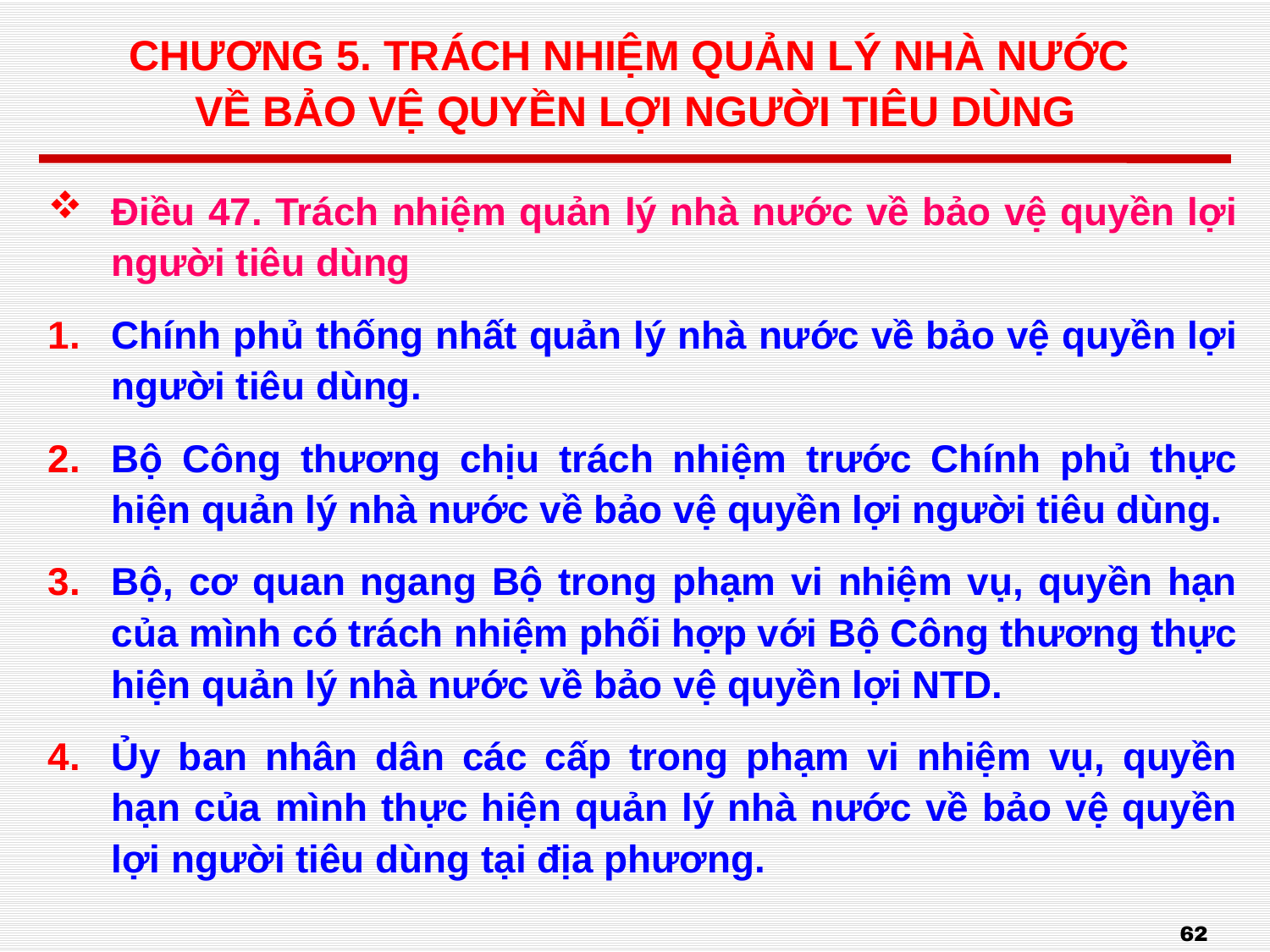

# CHƯƠNG 5. TRÁCH NHIỆM QUẢN LÝ NHÀ NƯỚC VỀ BẢO VỆ QUYỀN LỢI NGƯỜI TIÊU DÙNG
Điều 47. Trách nhiệm quản lý nhà nước về bảo vệ quyền lợi người tiêu dùng
Chính phủ thống nhất quản lý nhà nước về bảo vệ quyền lợi người tiêu dùng.
Bộ Công thương chịu trách nhiệm trước Chính phủ thực hiện quản lý nhà nước về bảo vệ quyền lợi người tiêu dùng.
Bộ, cơ quan ngang Bộ trong phạm vi nhiệm vụ, quyền hạn của mình có trách nhiệm phối hợp với Bộ Công thương thực hiện quản lý nhà nước về bảo vệ quyền lợi NTD.
Ủy ban nhân dân các cấp trong phạm vi nhiệm vụ, quyền hạn của mình thực hiện quản lý nhà nước về bảo vệ quyền lợi người tiêu dùng tại địa phương.